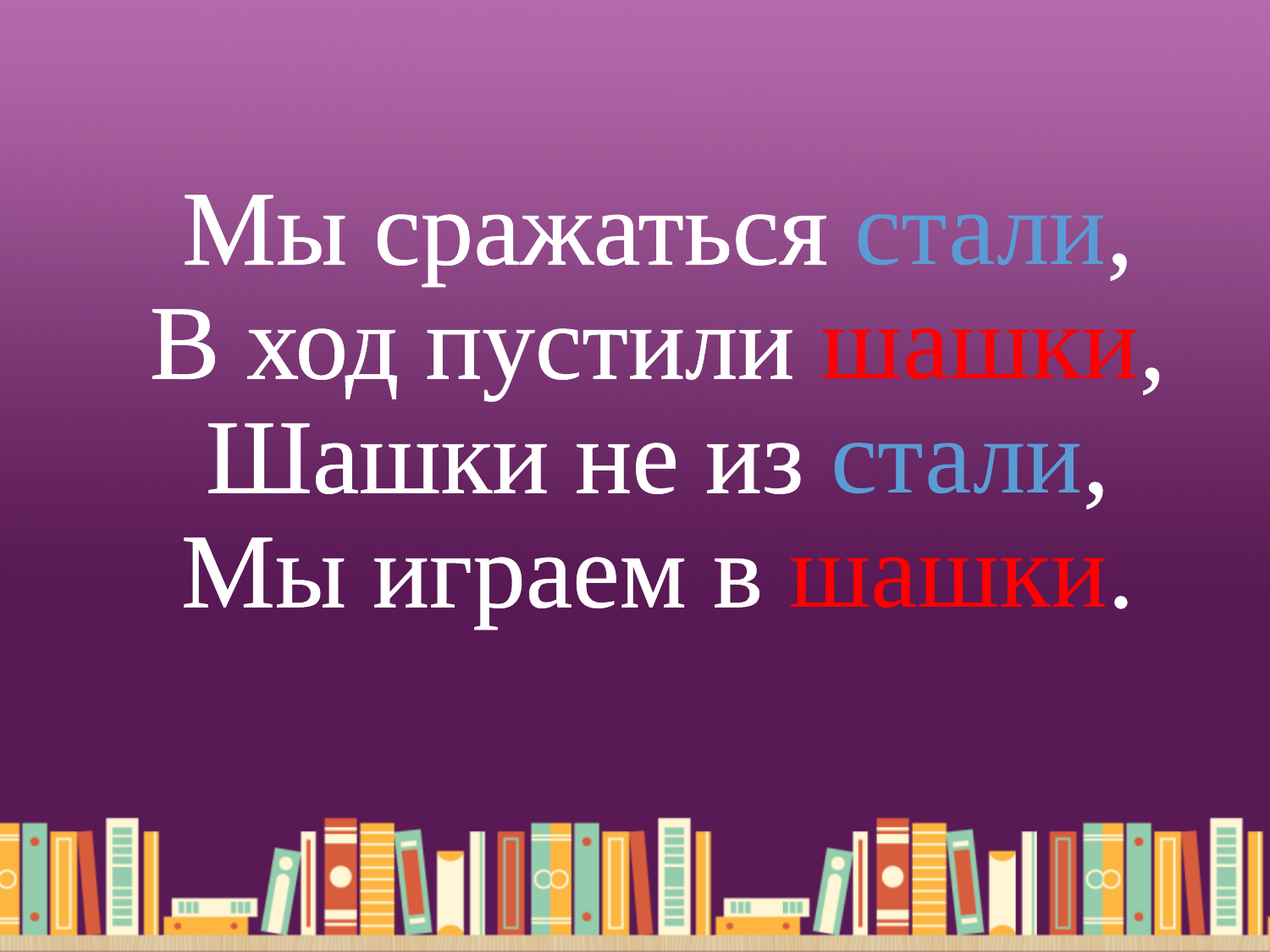

# Мы сражаться стали, В ход пустили шашки, Шашки не из стали, Мы играем в шашки.